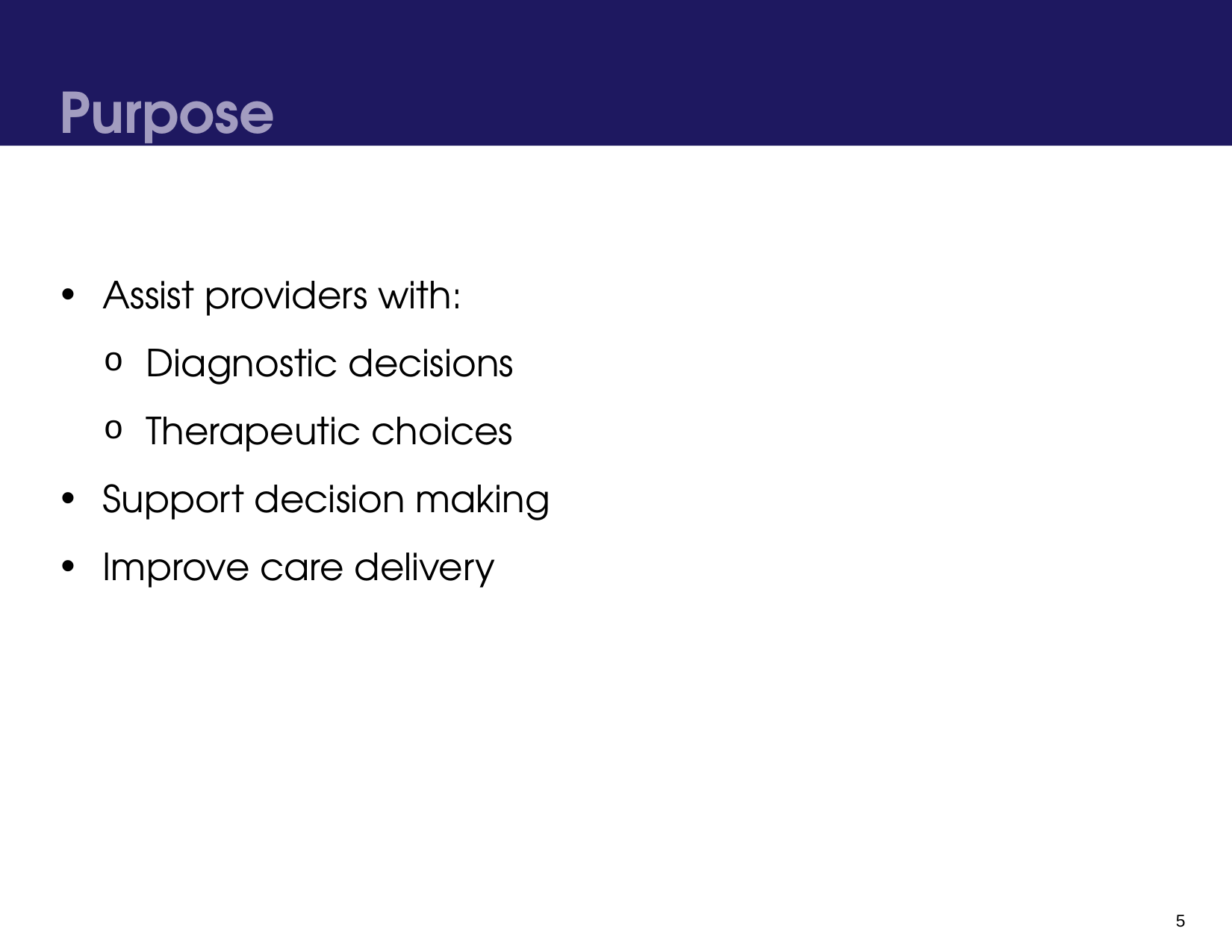

# Purpose
Assist providers with:
Diagnostic decisions
Therapeutic choices
Support decision making
Improve care delivery
5